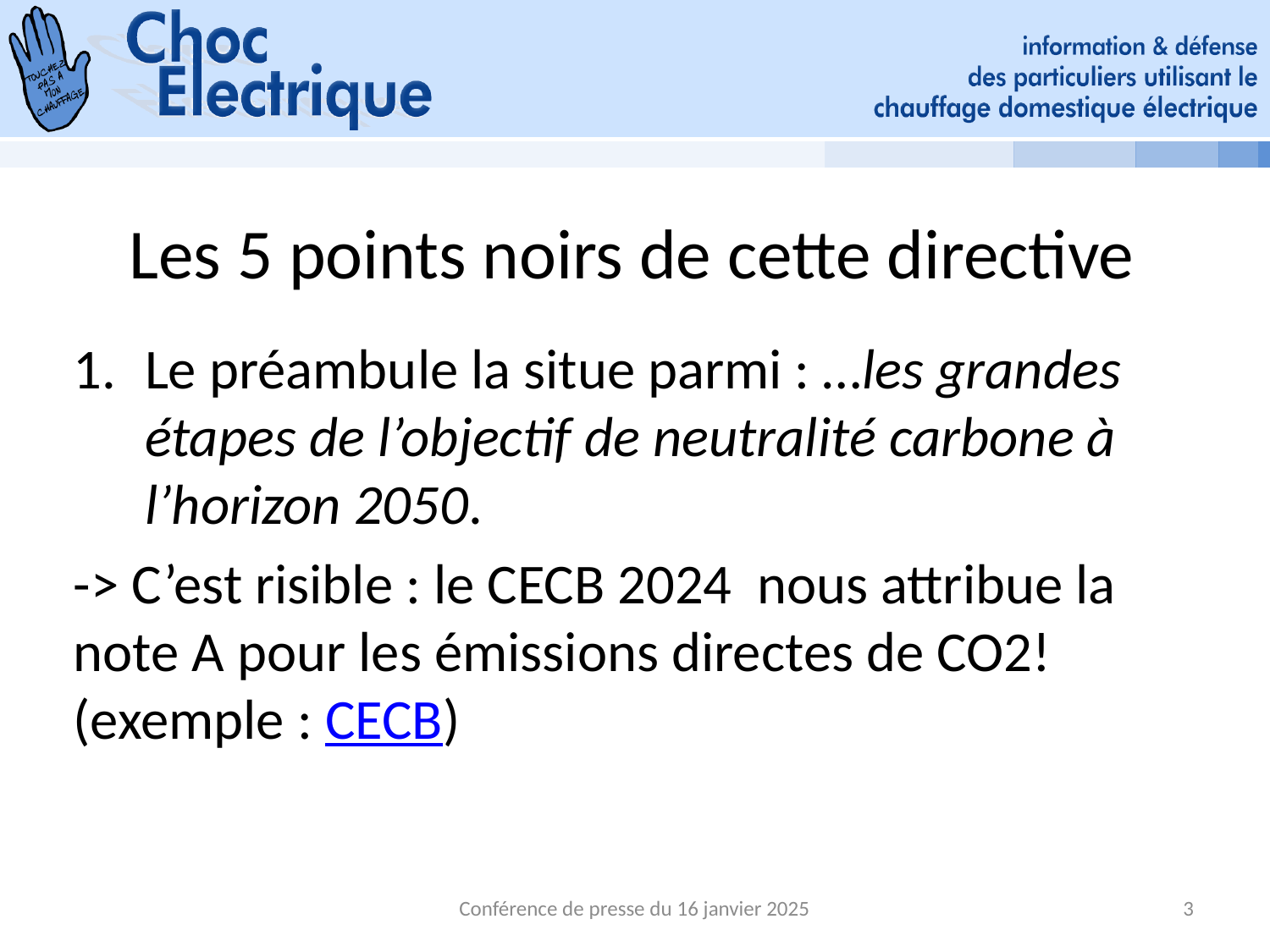

# Les 5 points noirs de cette directive
Le préambule la situe parmi : …les grandes étapes de l’objectif de neutralité carbone à l’horizon 2050.
-> C’est risible : le CECB 2024  nous attribue la note A pour les émissions directes de CO2! (exemple : CECB)

Conférence de presse du 16 janvier 2025
3